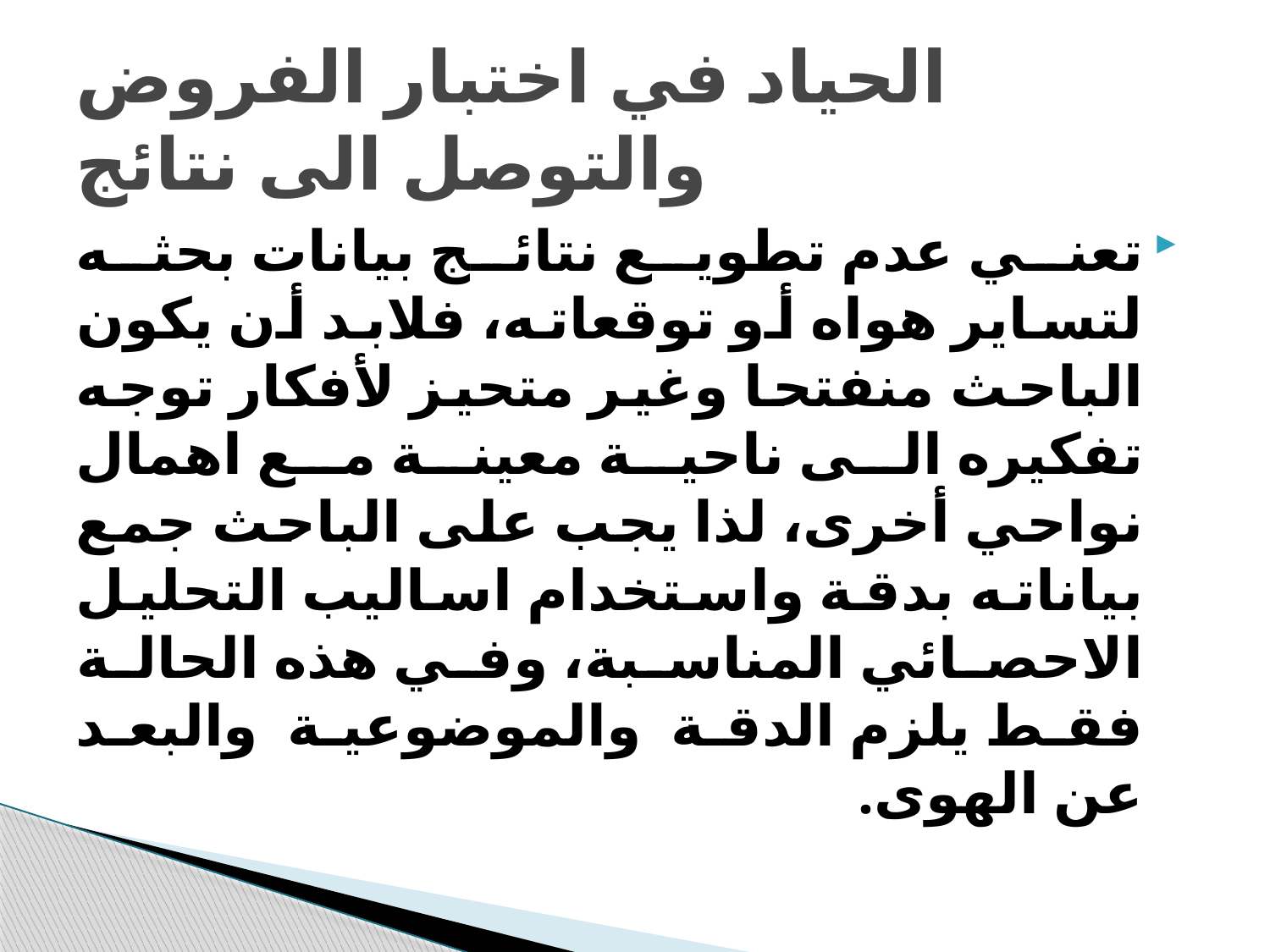

# الحياد في اختبار الفروض والتوصل الى نتائج
تعني عدم تطويع نتائج بيانات بحثه لتساير هواه أو توقعاته، فلابد أن يكون الباحث منفتحا وغير متحيز لأفكار توجه تفكيره الى ناحية معينة مع اهمال نواحي أخرى، لذا يجب على الباحث جمع بياناته بدقة واستخدام اساليب التحليل الاحصائي المناسبة، وفي هذه الحالة فقط يلزم الدقة  والموضوعية  والبعد عن الهوى.